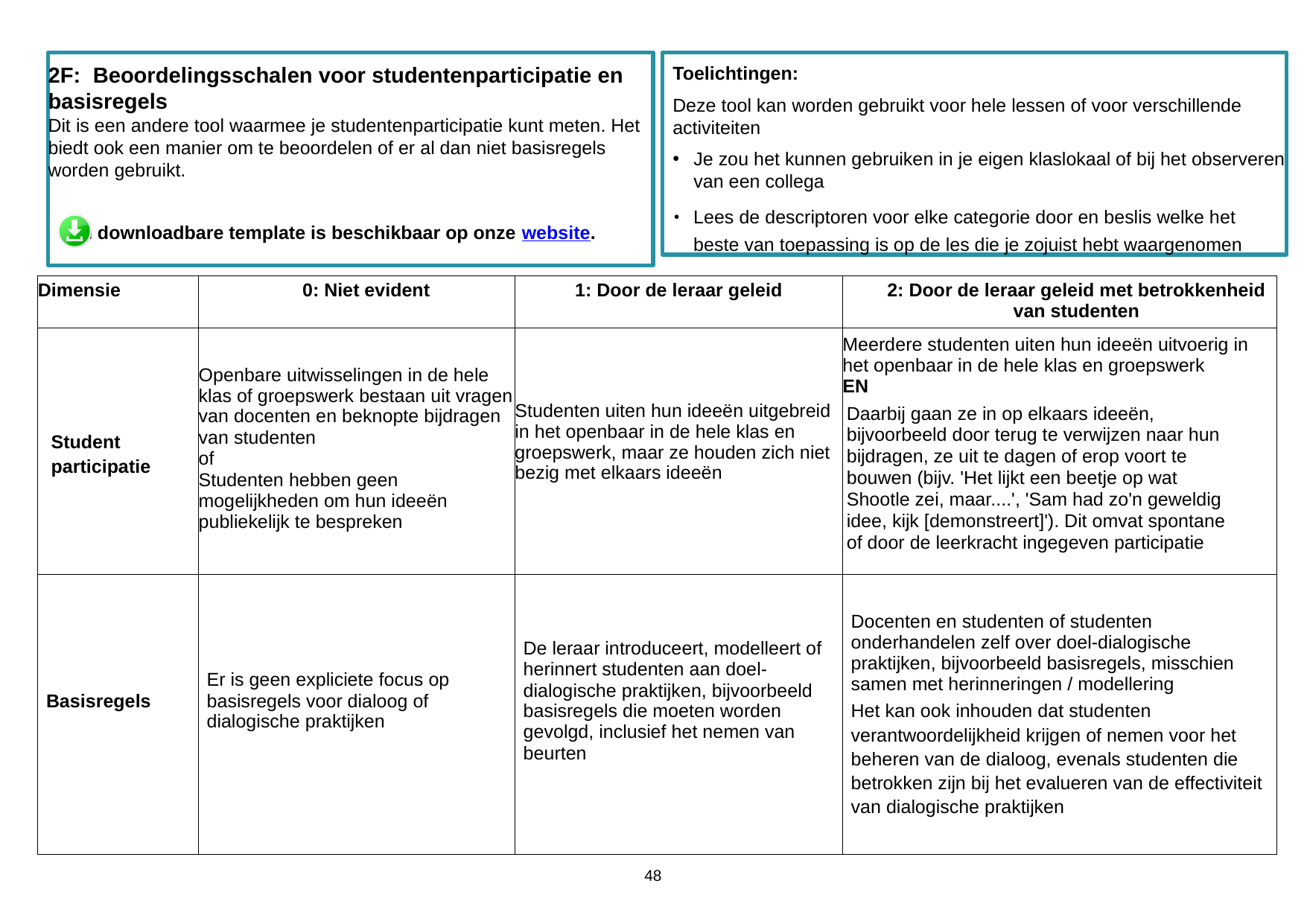

2F:  Beoordelingsschalen voor studentenparticipatie en basisregels
Dit is een andere tool waarmee je studentenparticipatie kunt meten. Het biedt ook een manier om te beoordelen of er al dan niet basisregels worden gebruikt.

Een downloadbare template is beschikbaar op onze website.

Toelichtingen:
Deze tool kan worden gebruikt voor hele lessen of voor verschillende activiteiten
Je zou het kunnen gebruiken in je eigen klaslokaal of bij het observeren van een collega
Lees de descriptoren voor elke categorie door en beslis welke het beste van toepassing is op de les die je zojuist hebt waargenomen

| Dimensie | 0: Niet evident | 1: Door de leraar geleid | 2: Door de leraar geleid met betrokkenheid van studenten |
| --- | --- | --- | --- |
| Student participatie | Openbare uitwisselingen in de hele klas of groepswerk bestaan uit vragen van docenten en beknopte bijdragen van studenten of Studenten hebben geen mogelijkheden om hun ideeën publiekelijk te bespreken | Studenten uiten hun ideeën uitgebreid in het openbaar in de hele klas en groepswerk, maar ze houden zich niet bezig met elkaars ideeën | Meerdere studenten uiten hun ideeën uitvoerig in het openbaar in de hele klas en groepswerk EN Daarbij gaan ze in op elkaars ideeën, bijvoorbeeld door terug te verwijzen naar hun bijdragen, ze uit te dagen of erop voort te bouwen (bijv. 'Het lijkt een beetje op wat Shootle zei, maar....', 'Sam had zo'n geweldig idee, kijk [demonstreert]'). Dit omvat spontane of door de leerkracht ingegeven participatie |
| Basisregels | Er is geen expliciete focus op basisregels voor dialoog of dialogische praktijken | De leraar introduceert, modelleert of herinnert studenten aan doel-dialogische praktijken, bijvoorbeeld basisregels die moeten worden gevolgd, inclusief het nemen van beurten | Docenten en studenten of studenten onderhandelen zelf over doel-dialogische praktijken, bijvoorbeeld basisregels, misschien samen met herinneringen / modellering Het kan ook inhouden dat studenten verantwoordelijkheid krijgen of nemen voor het beheren van de dialoog, evenals studenten die betrokken zijn bij het evalueren van de effectiviteit van dialogische praktijken |
48